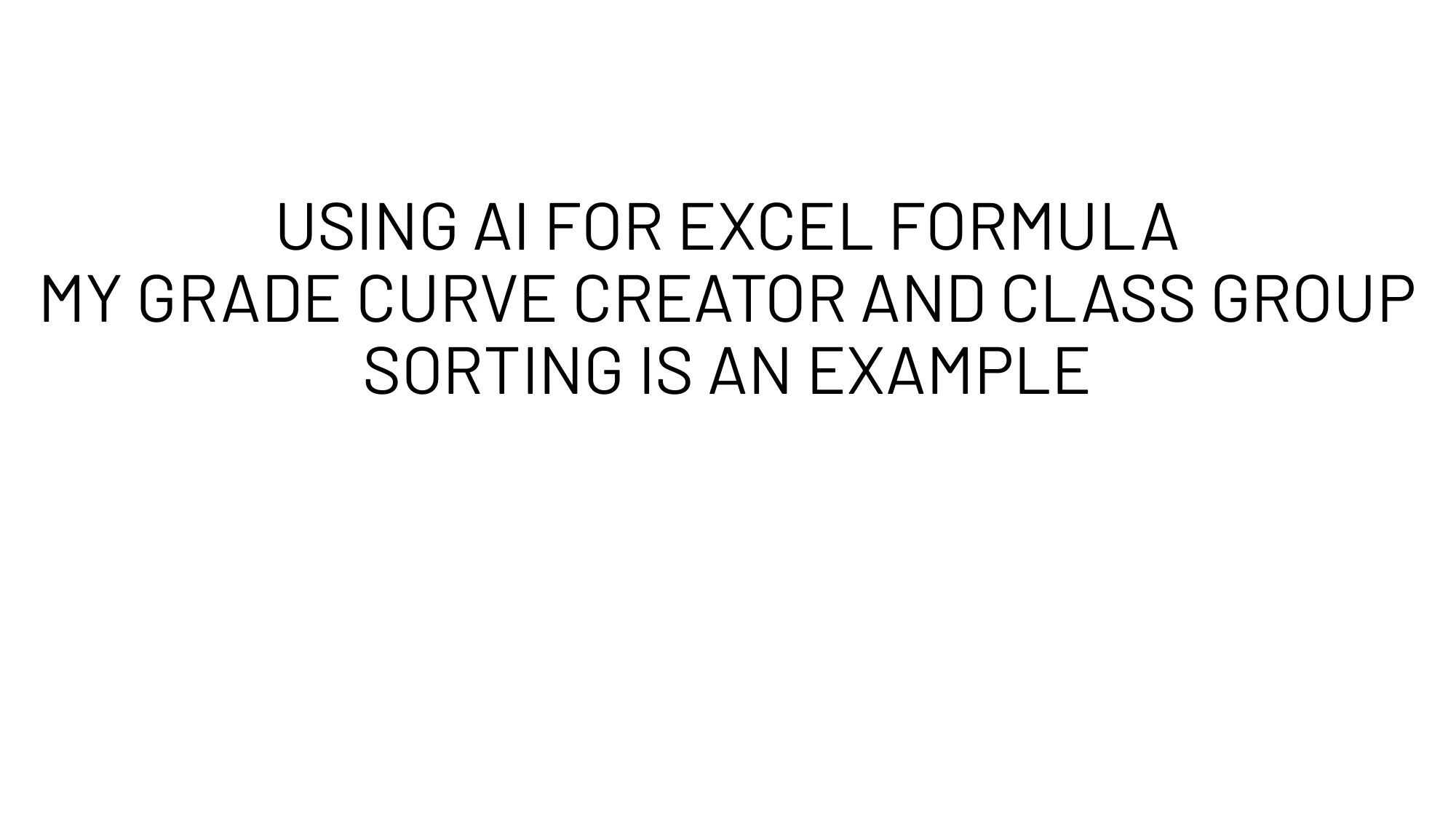

# USING AI FOR EXCEL FORMULA MY GRADE CURVE CREATOR AND CLASS GROUP SORTING IS AN EXAMPLE